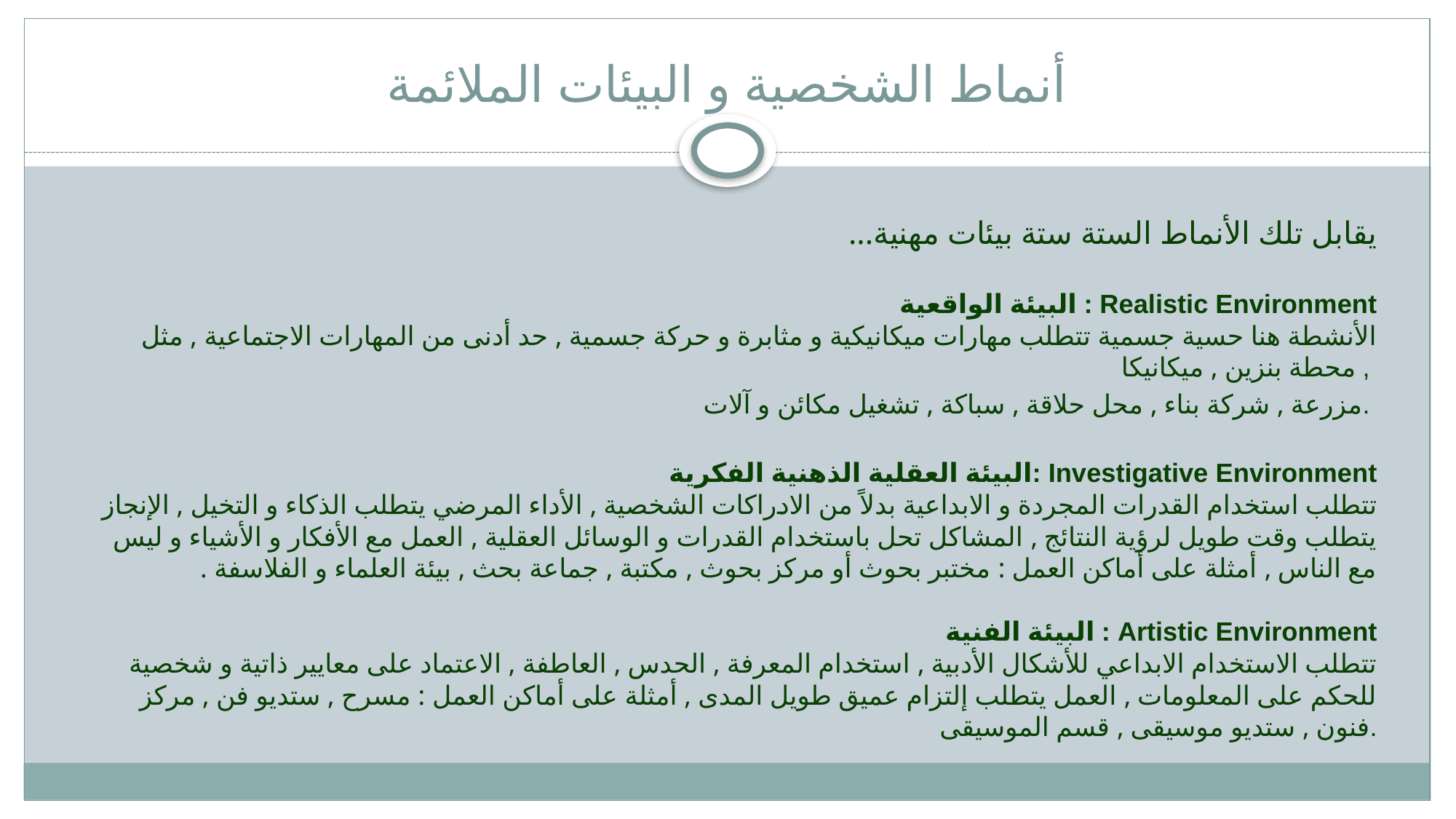

# أنماط الشخصية و البيئات الملائمة
يقابل تلك الأنماط الستة ستة بيئات مهنية...
 البيئة الواقعية: Realistic Environment
الأنشطة هنا حسية جسمية تتطلب مهارات ميكانيكية و مثابرة و حركة جسمية , حد أدنى من المهارات الاجتماعية , مثل محطة بنزين , ميكانيكا ,
مزرعة , شركة بناء , محل حلاقة , سباكة , تشغيل مكائن و آلات.
 البيئة العقلية الذهنية الفكرية: Investigative Environment
تتطلب استخدام القدرات المجردة و الابداعية بدلاً من الادراكات الشخصية , الأداء المرضي يتطلب الذكاء و التخيل , الإنجاز يتطلب وقت طويل لرؤية النتائج , المشاكل تحل باستخدام القدرات و الوسائل العقلية , العمل مع الأفكار و الأشياء و ليس مع الناس , أمثلة على أماكن العمل : مختبر بحوث أو مركز بحوث , مكتبة , جماعة بحث , بيئة العلماء و الفلاسفة .
 البيئة الفنية: Artistic Environment
تتطلب الاستخدام الابداعي للأشكال الأدبية , استخدام المعرفة , الحدس , العاطفة , الاعتماد على معايير ذاتية و شخصية للحكم على المعلومات , العمل يتطلب إلتزام عميق طويل المدى , أمثلة على أماكن العمل : مسرح , ستديو فن , مركز فنون , ستديو موسيقى , قسم الموسيقى.